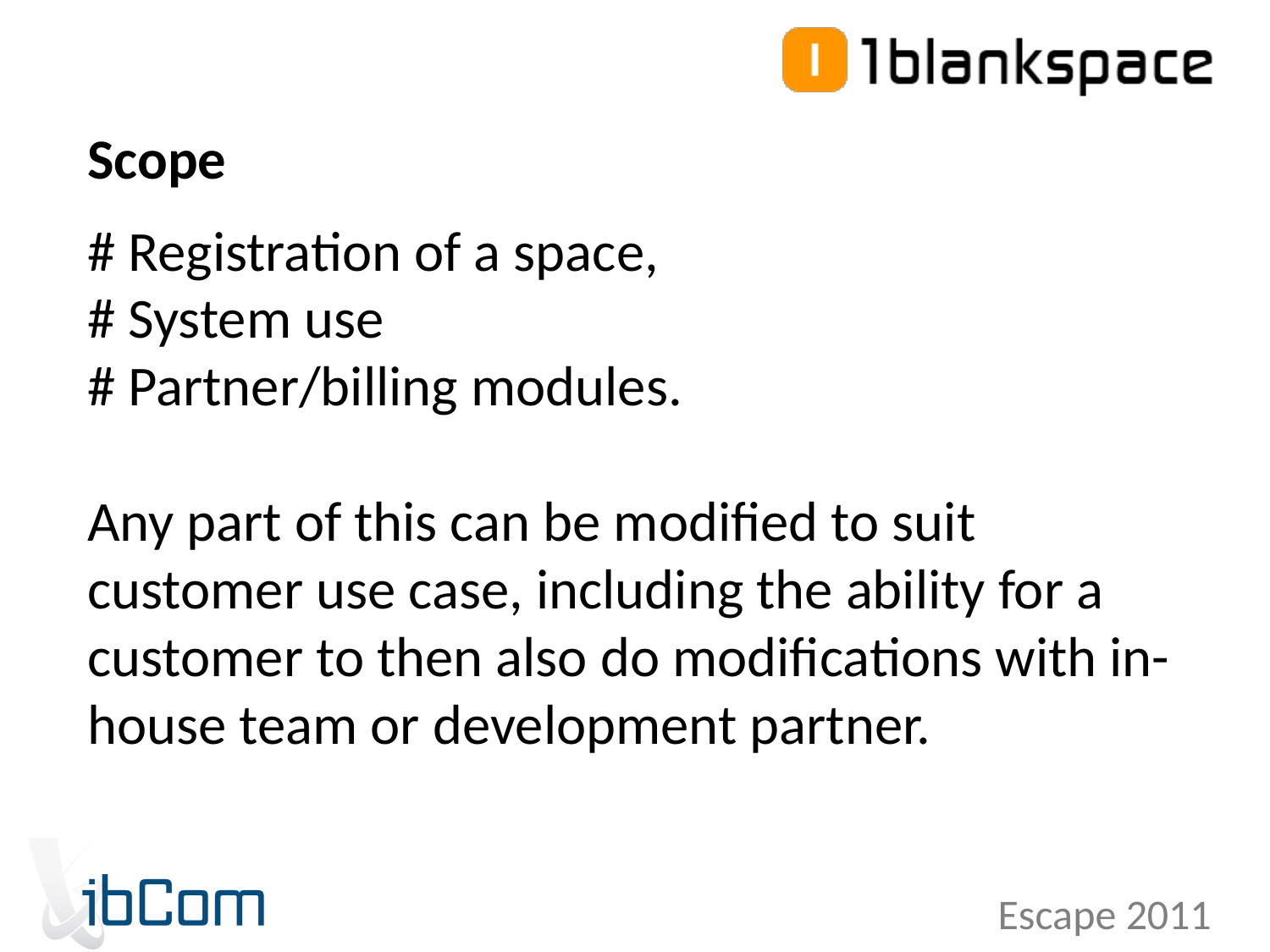

Scope
# # Registration of a space, # System use # Partner/billing modules. Any part of this can be modified to suit customer use case, including the ability for a customer to then also do modifications with in-house team or development partner.